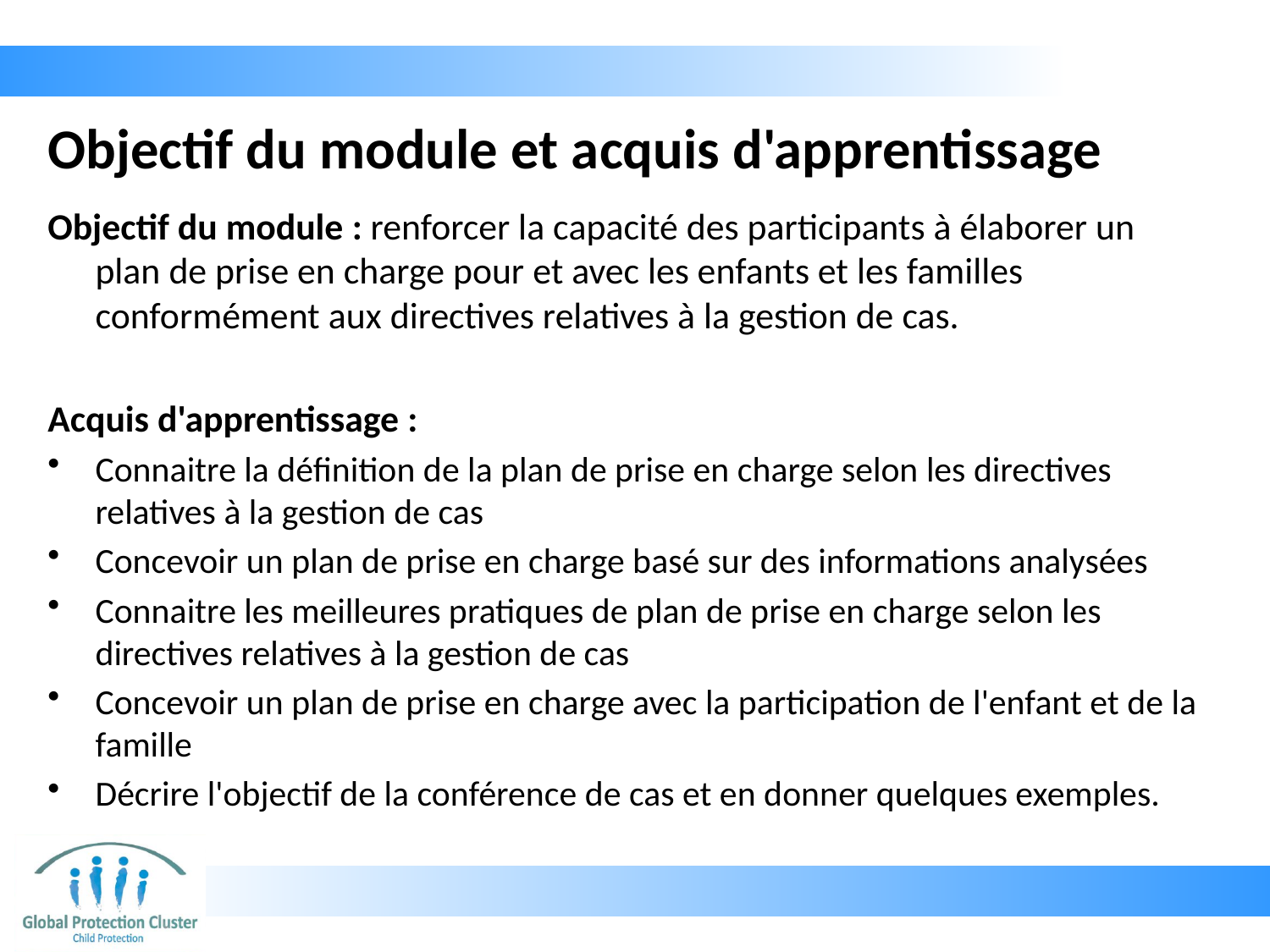

# Objectif du module et acquis d'apprentissage
Objectif du module : renforcer la capacité des participants à élaborer un plan de prise en charge pour et avec les enfants et les familles conformément aux directives relatives à la gestion de cas.

Acquis d'apprentissage :
Connaitre la définition de la plan de prise en charge selon les directives relatives à la gestion de cas
Concevoir un plan de prise en charge basé sur des informations analysées
Connaitre les meilleures pratiques de plan de prise en charge selon les directives relatives à la gestion de cas
Concevoir un plan de prise en charge avec la participation de l'enfant et de la famille
Décrire l'objectif de la conférence de cas et en donner quelques exemples.